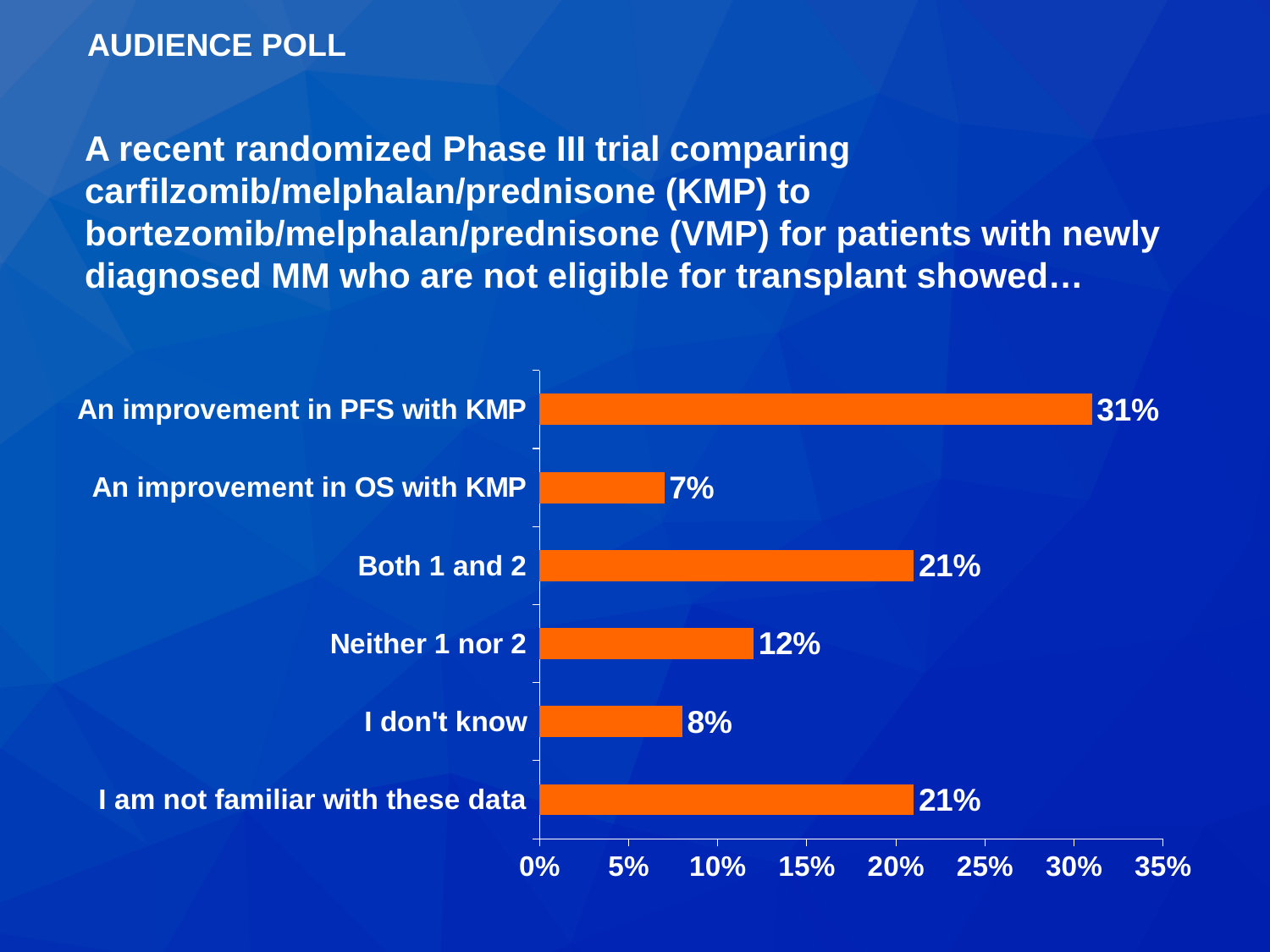

AUDIENCE POLL
A recent randomized Phase III trial comparing carfilzomib/melphalan/prednisone (KMP) to bortezomib/melphalan/prednisone (VMP) for patients with newly diagnosed MM who are not eligible for transplant showed…

### Chart

| Category | Series 1 |
|---|---|
| I am not familiar with these data | 0.21 |
| I don't know | 0.08 |
| Neither 1 nor 2 | 0.12 |
| Both 1 and 2 | 0.21 |
| An improvement in OS with KMP | 0.07 |
| An improvement in PFS with KMP | 0.31 |